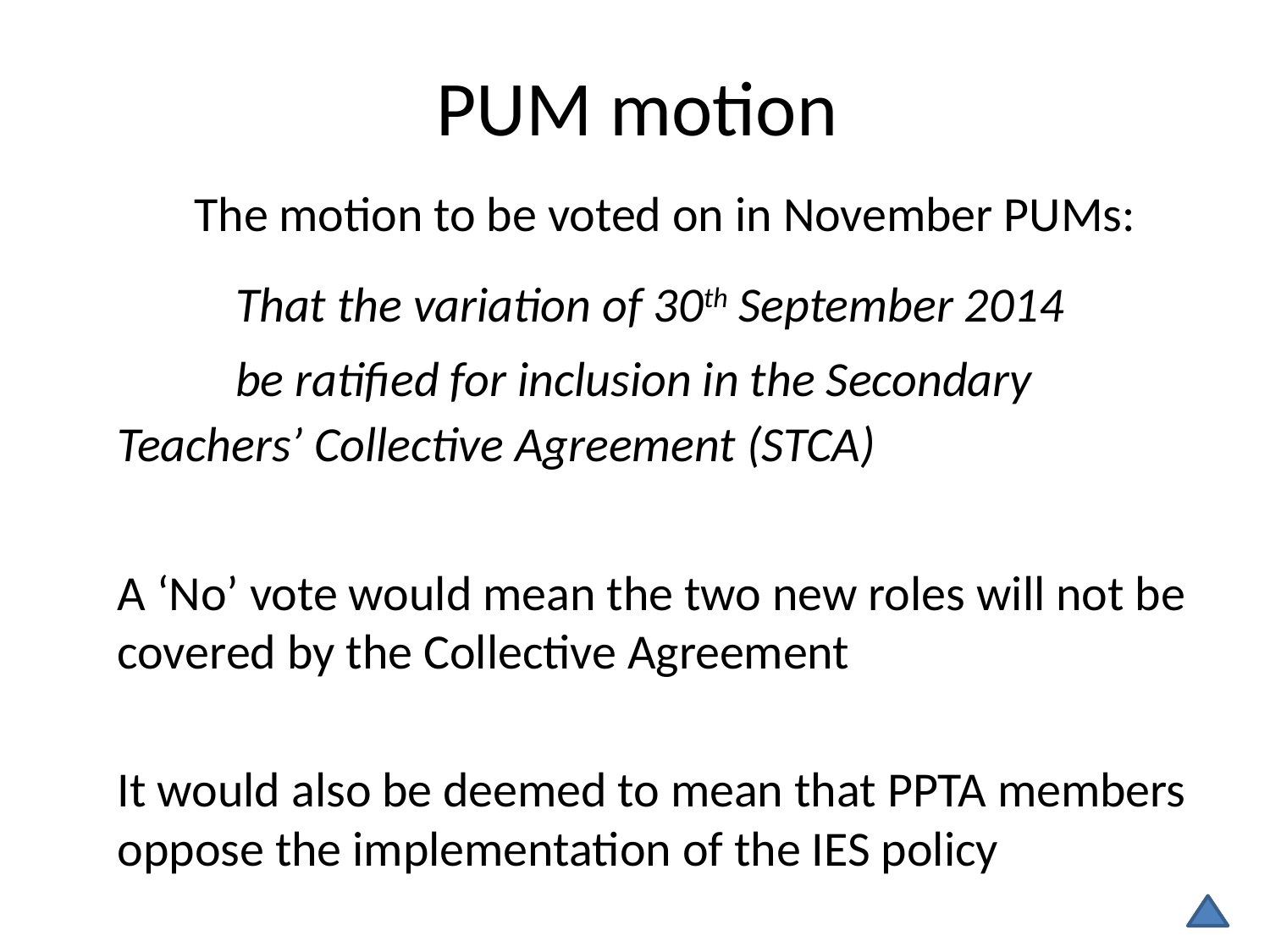

# PUM motion
The motion to be voted on in November PUMs:

	That the variation of 30th September 2014
	be ratified for inclusion in the Secondary 	Teachers’ Collective Agreement (STCA)

A ‘No’ vote would mean the two new roles will not be covered by the Collective Agreement

It would also be deemed to mean that PPTA members oppose the implementation of the IES policy